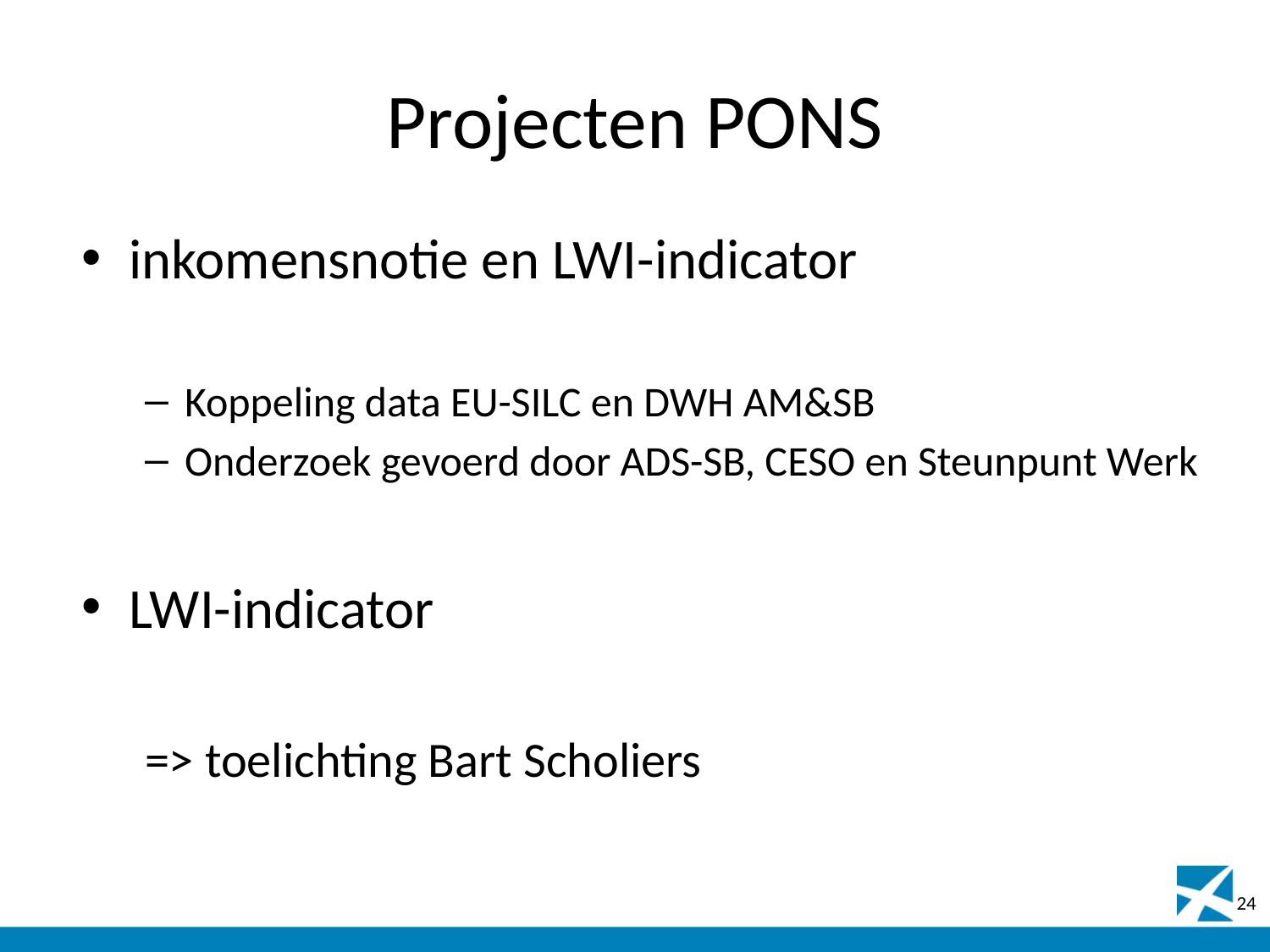

# Projecten PONS
inkomensnotie en LWI-indicator

Koppeling data EU-SILC en DWH AM&SB
Onderzoek gevoerd door ADS-SB, CESO en Steunpunt Werk

LWI-indicator

=> toelichting Bart Scholiers